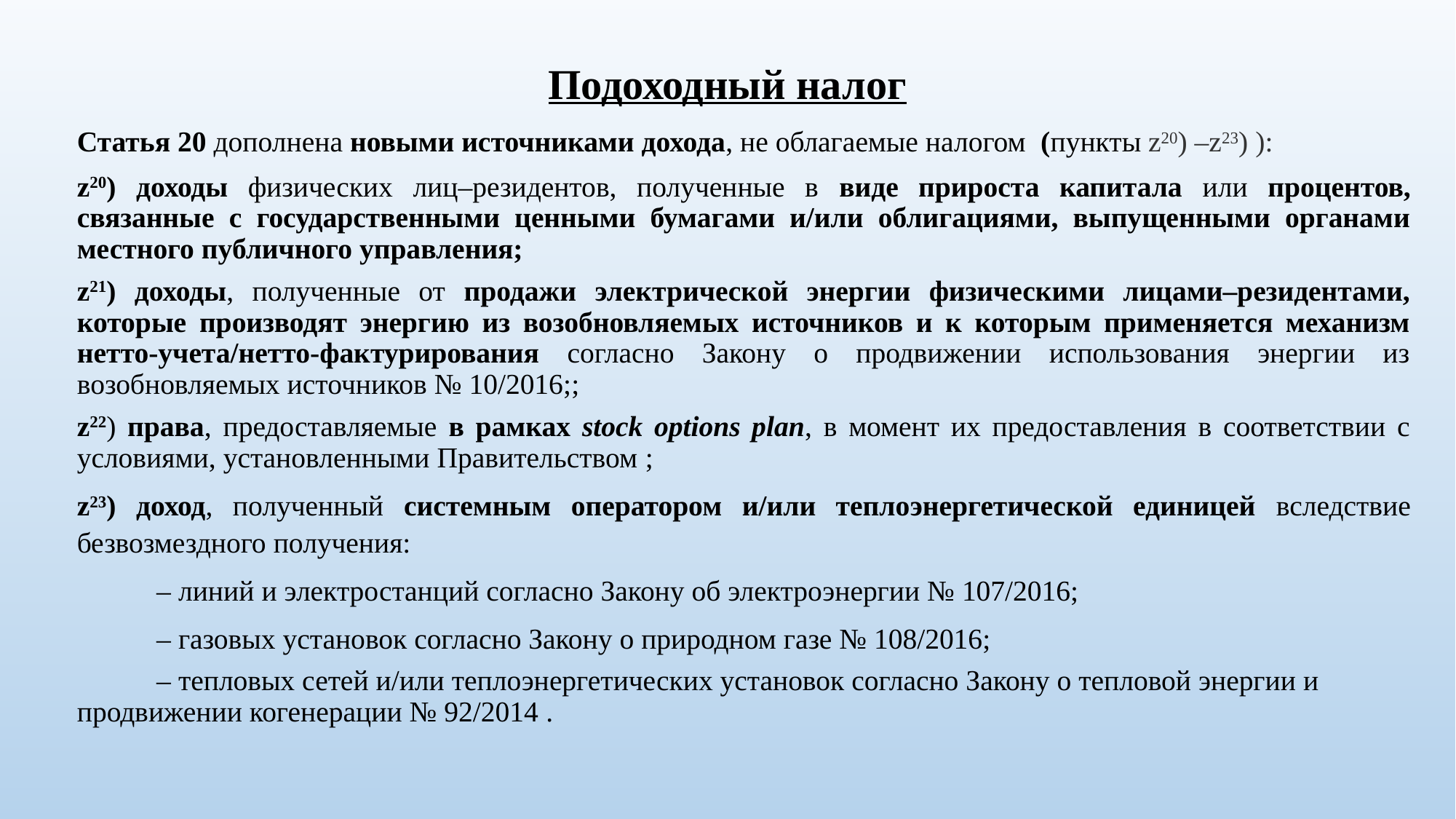

# Подоходный налог
Статья 20 дополнена новыми источниками дохода, не облагаемые налогом  (пункты z20) –z23) ):
z20) доходы физических лиц–резидентов, полученные в виде прироста капитала или процентов, связанные с государственными ценными бумагами и/или облигациями, выпущенными органами местного публичного управления;
z21) доходы, полученные от продажи электрической энергии физическими лицами–резидентами, которые производят энергию из возобновляемых источников и к которым применяется механизм нетто-учета/нетто-фактурирования согласно Закону о продвижении использования энергии из возобновляемых источников № 10/2016;;
z22) права, предоставляемые в рамках stock options plan, в момент их предоставления в соответствии с условиями, установленными Правительством ;
z23) доход, полученный системным оператором и/или теплоэнергетической единицей вследствие безвозмездного получения:
	– линий и электростанций согласно Закону об электроэнергии № 107/2016;
	– газовых установок согласно Закону о природном газе № 108/2016;
	– тепловых сетей и/или теплоэнергетических установок согласно Закону о тепловой энергии и продвижении когенерации № 92/2014 .